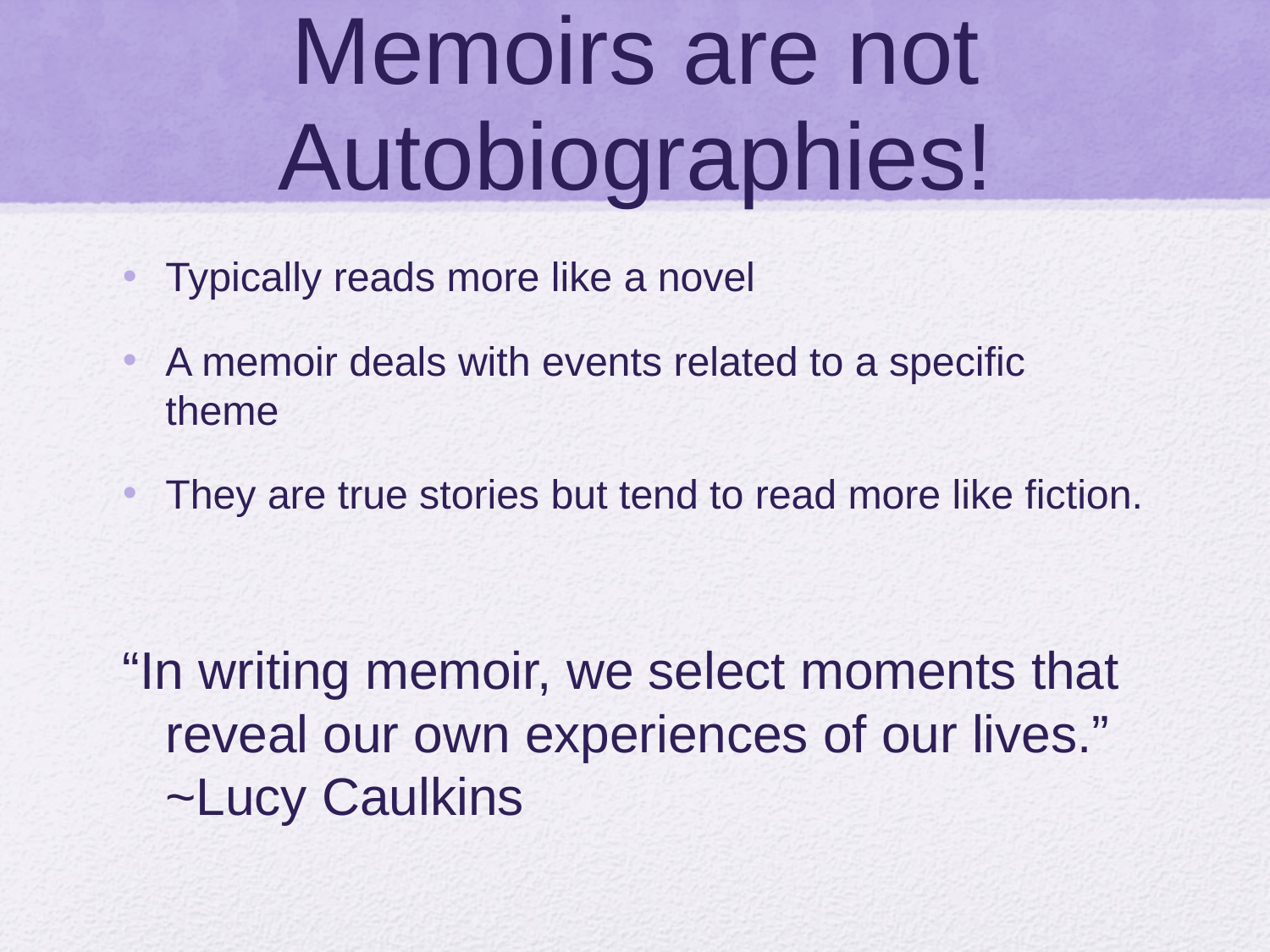

# Memoirs are not Autobiographies!
Typically reads more like a novel
A memoir deals with events related to a specific theme
They are true stories but tend to read more like fiction.

“In writing memoir, we select moments that reveal our own experiences of our lives.” ~Lucy Caulkins